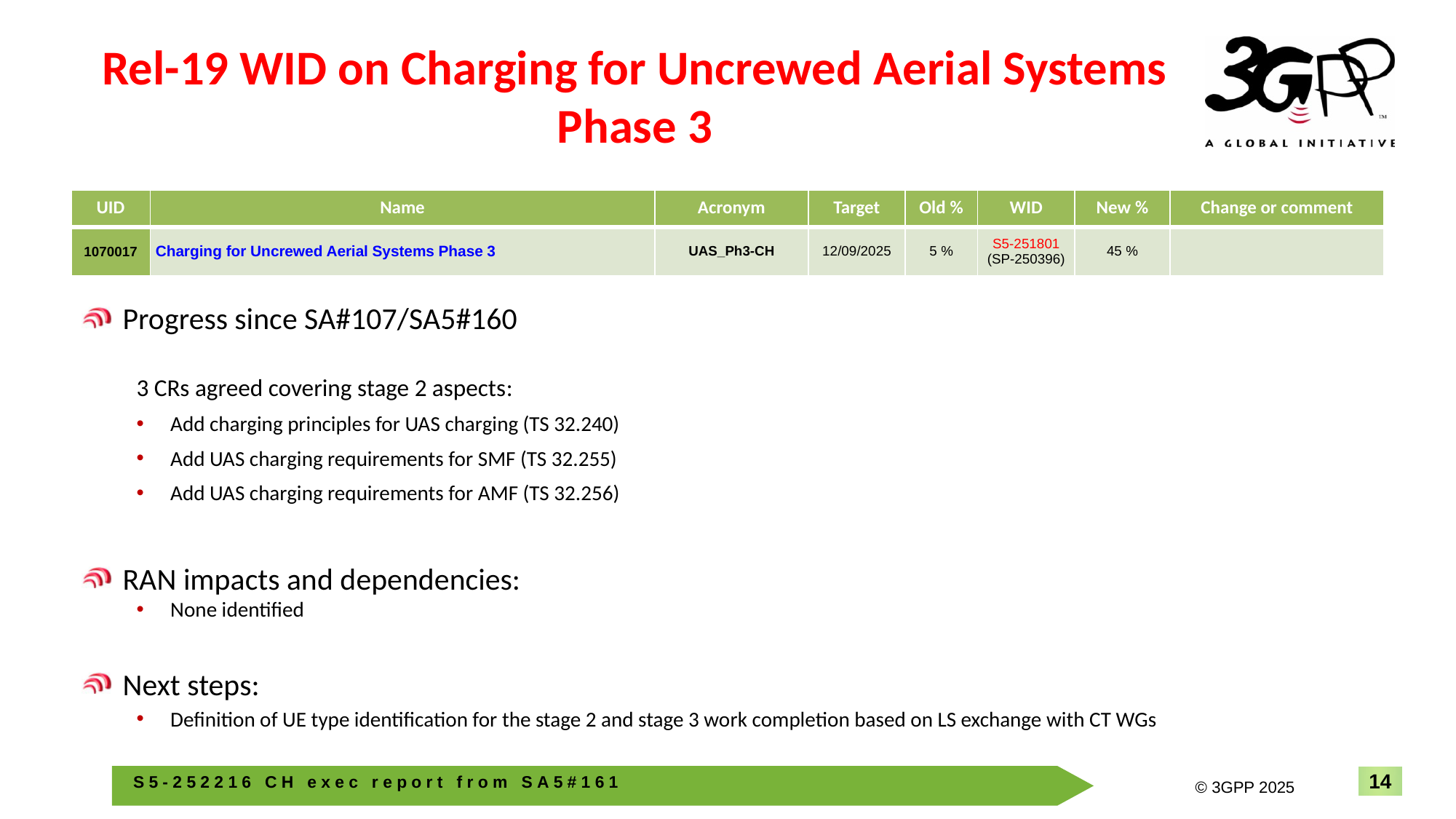

# Rel-19 WID on Charging for Uncrewed Aerial Systems Phase 3
| UID | Name | Acronym | Target | Old % | WID | New % | Change or comment |
| --- | --- | --- | --- | --- | --- | --- | --- |
| 1070017 | Charging for Uncrewed Aerial Systems Phase 3 | UAS\_Ph3-CH | 12/09/2025 | 5 % | S5-251801 (SP-250396) | 45 % |  |
Progress since SA#107/SA5#160

3 CRs agreed covering stage 2 aspects:
Add charging principles for UAS charging (TS 32.240)
Add UAS charging requirements for SMF (TS 32.255)
Add UAS charging requirements for AMF (TS 32.256)

RAN impacts and dependencies:
None identified

Next steps:
Definition of UE type identification for the stage 2 and stage 3 work completion based on LS exchange with CT WGs